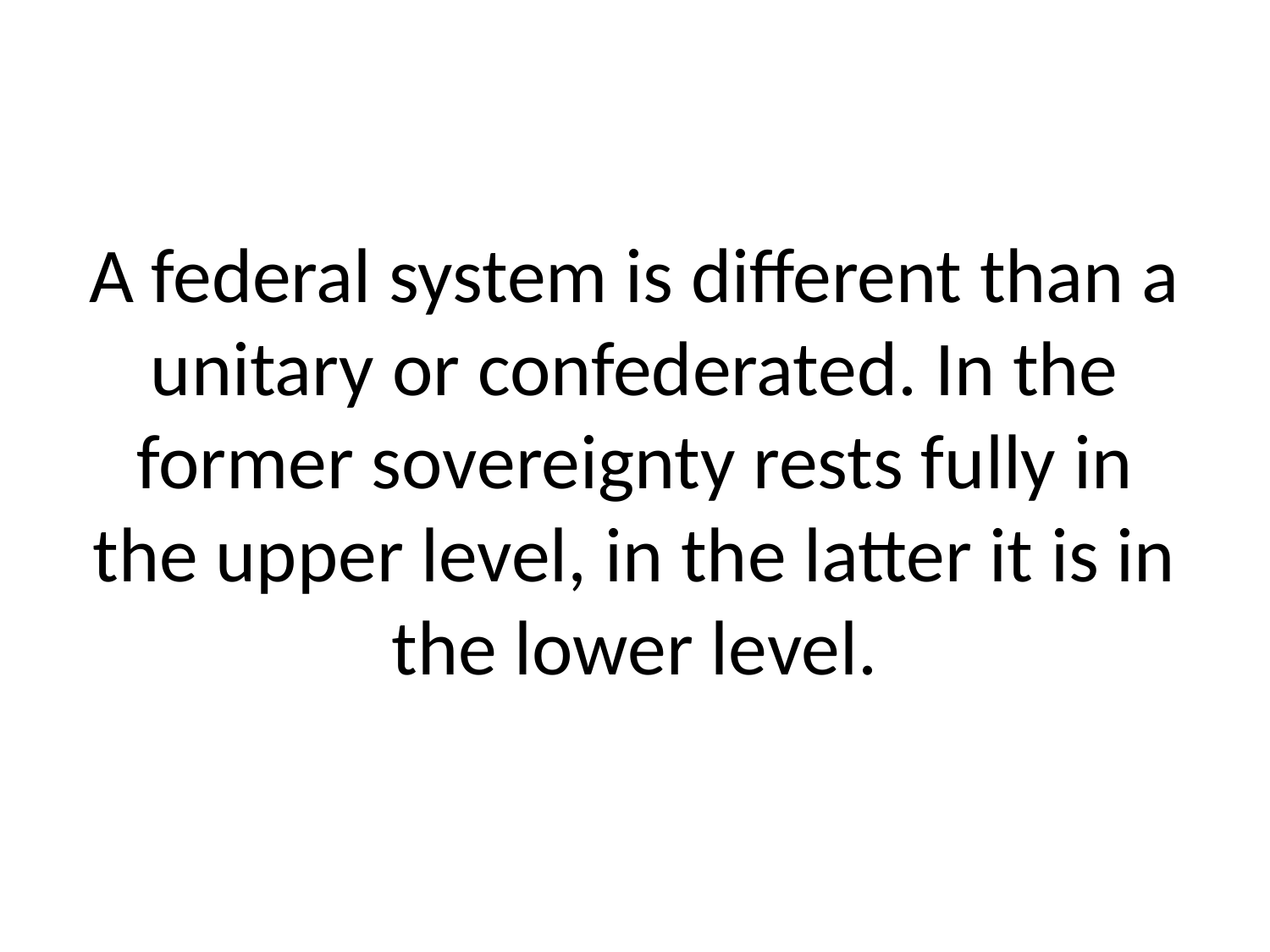

# A federal system is different than a unitary or confederated. In the former sovereignty rests fully in the upper level, in the latter it is in the lower level.